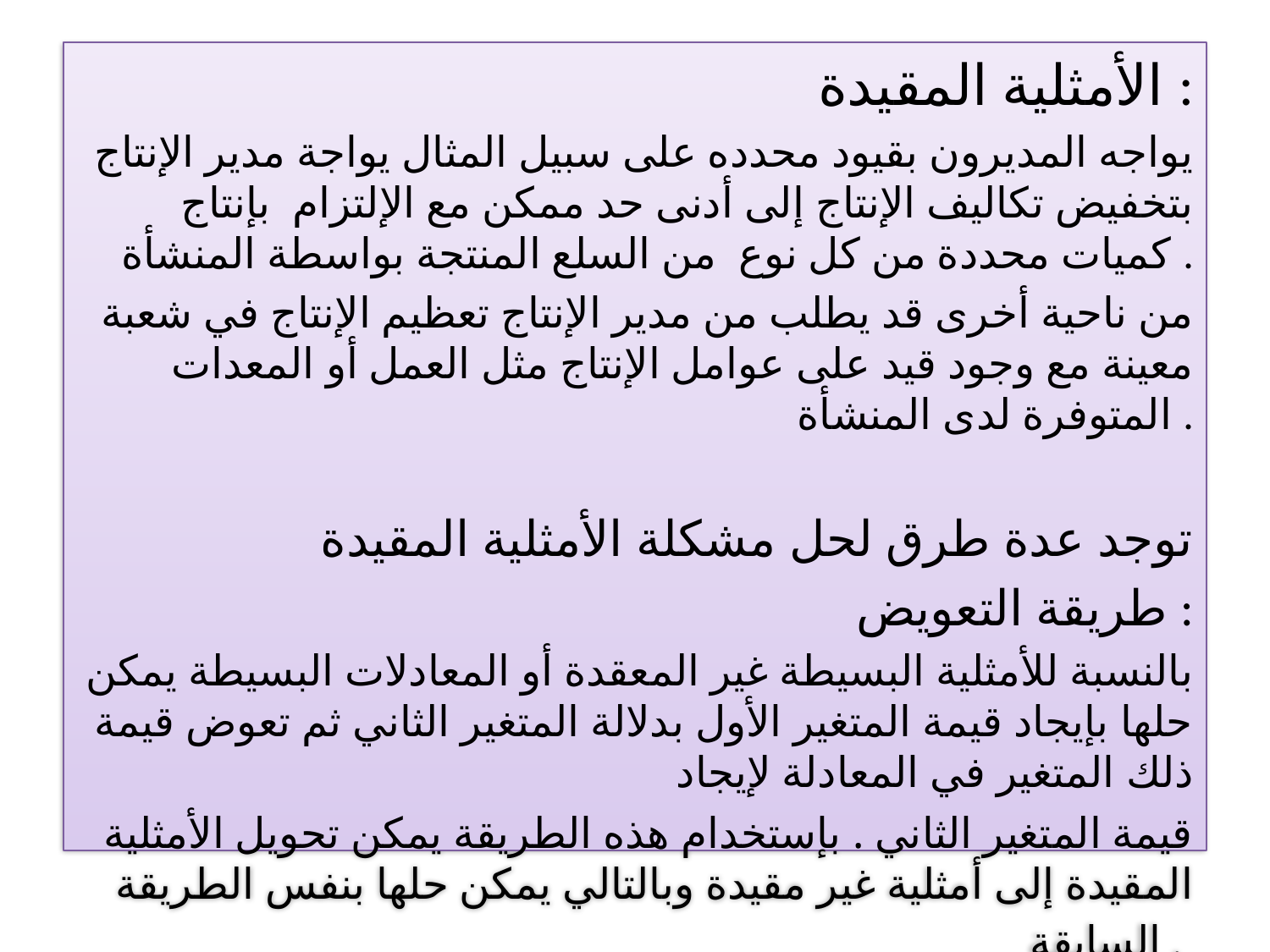

الأمثلية المقيدة :
يواجه المديرون بقيود محدده على سبيل المثال يواجة مدير الإنتاج بتخفيض تكاليف الإنتاج إلى أدنى حد ممكن مع الإلتزام  بإنتاج كميات محددة من كل نوع  من السلع المنتجة بواسطة المنشأة .
من ناحية أخرى قد يطلب من مدير الإنتاج تعظيم الإنتاج في شعبة معينة مع وجود قيد على عوامل الإنتاج مثل العمل أو المعدات المتوفرة لدى المنشأة .

توجد عدة طرق لحل مشكلة الأمثلية المقيدة
طريقة التعويض :
بالنسبة للأمثلية البسيطة غير المعقدة أو المعادلات البسيطة يمكن حلها بإيجاد قيمة المتغير الأول بدلالة المتغير الثاني ثم تعوض قيمة ذلك المتغير في المعادلة لإيجاد
قيمة المتغير الثاني . بإستخدام هذه الطريقة يمكن تحويل الأمثلية المقيدة إلى أمثلية غير مقيدة وبالتالي يمكن حلها بنفس الطريقة السابقة .